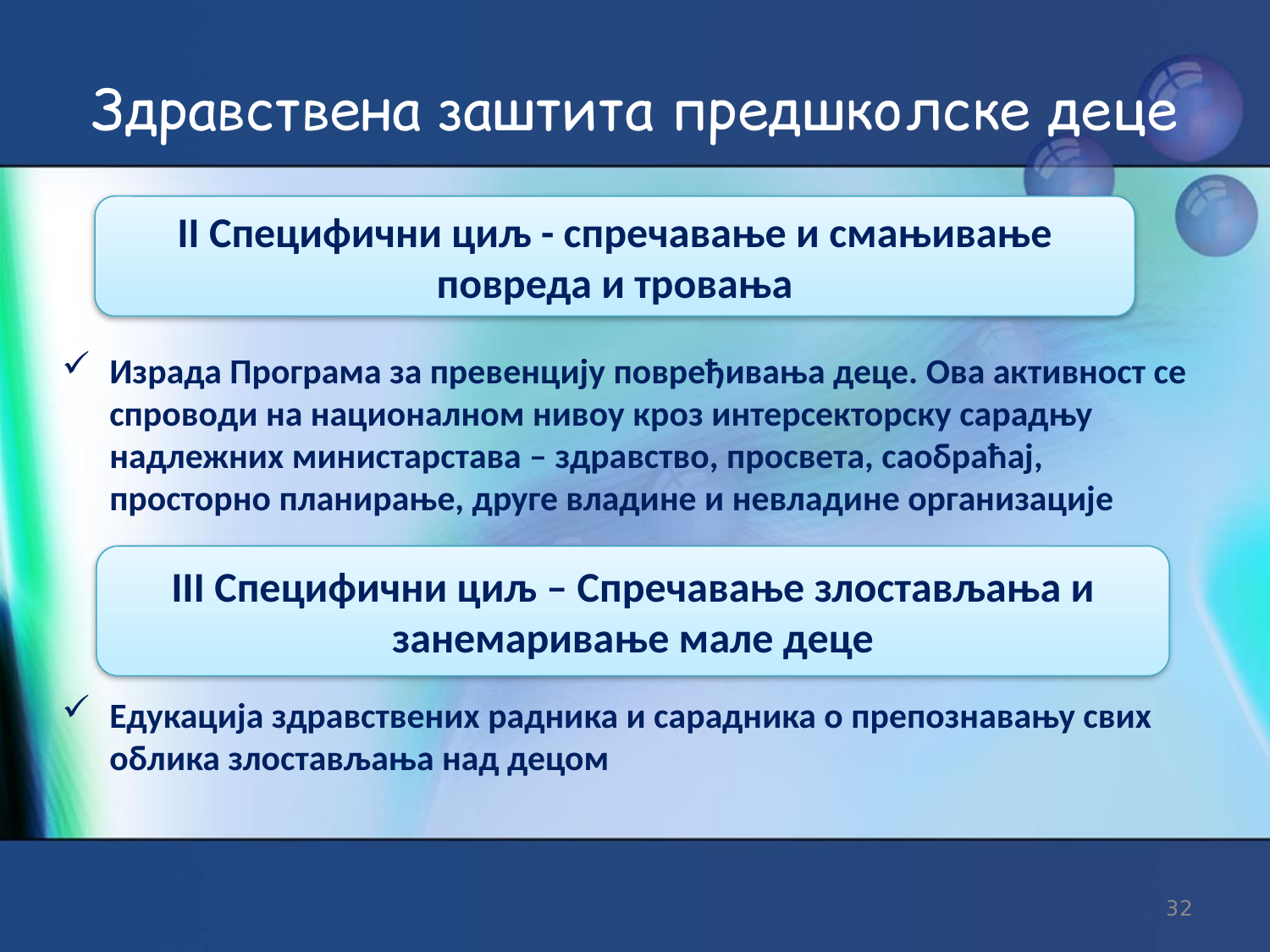

# Здравствена заштита предшколске деце

Израда Програма за превенцију повређивања деце. Ова активност се спроводи на националном нивоу кроз интерсекторску сарадњу надлежних министарстава – здравство, просвета, саобраћај, просторно планирање, друге владине и невладине организације

Едукација здравствених радника и сарадника о препознавању свих облика злостављања над децом
II Специфични циљ - спречавање и смањивање повреда и тровања
III Специфични циљ – Спречавање злостављања и занемаривање мале деце
32